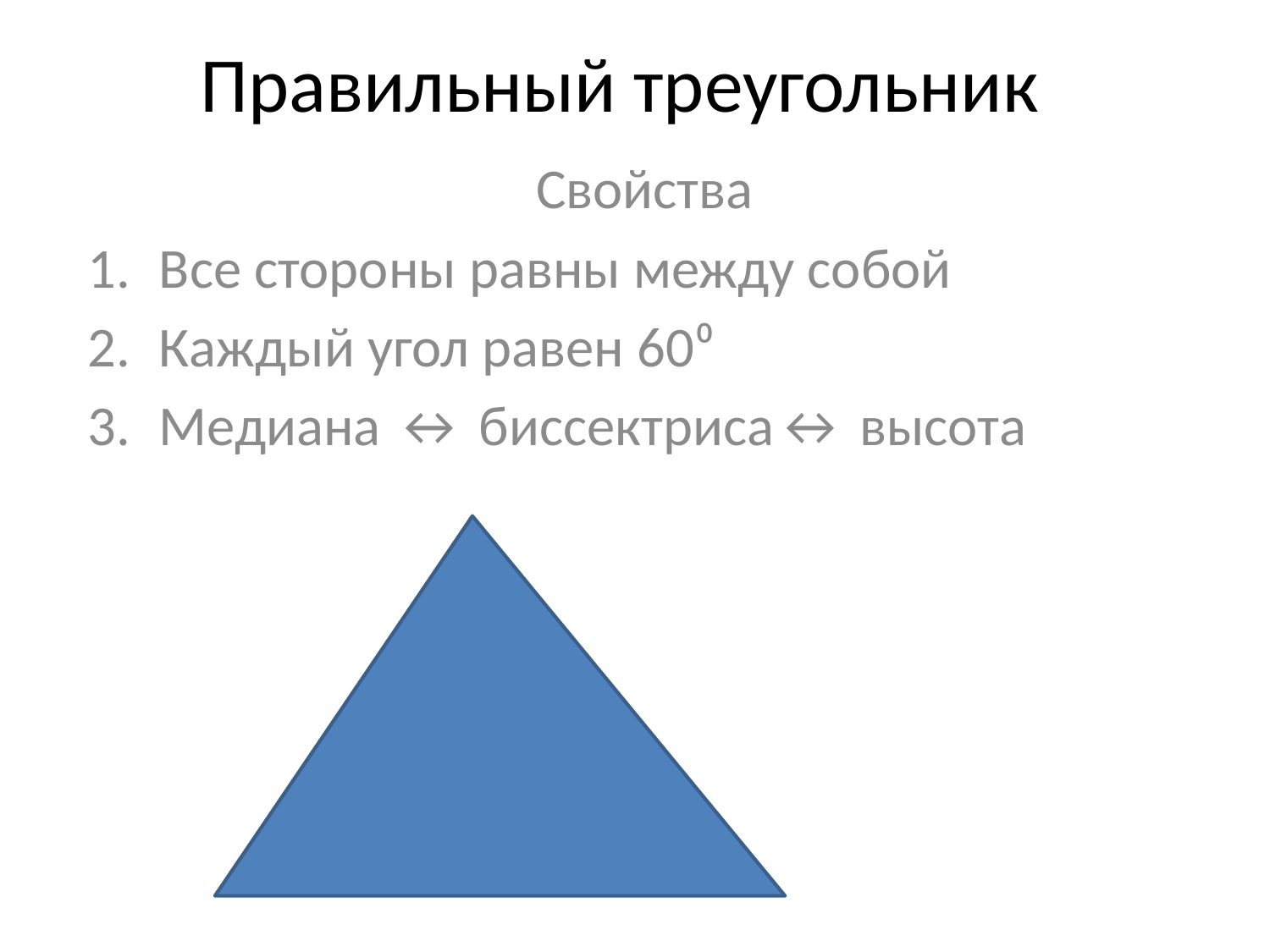

# Правильный треугольник
Свойства
Все стороны равны между собой
Каждый угол равен 60⁰
Медиана ↔ биссектриса↔ высота